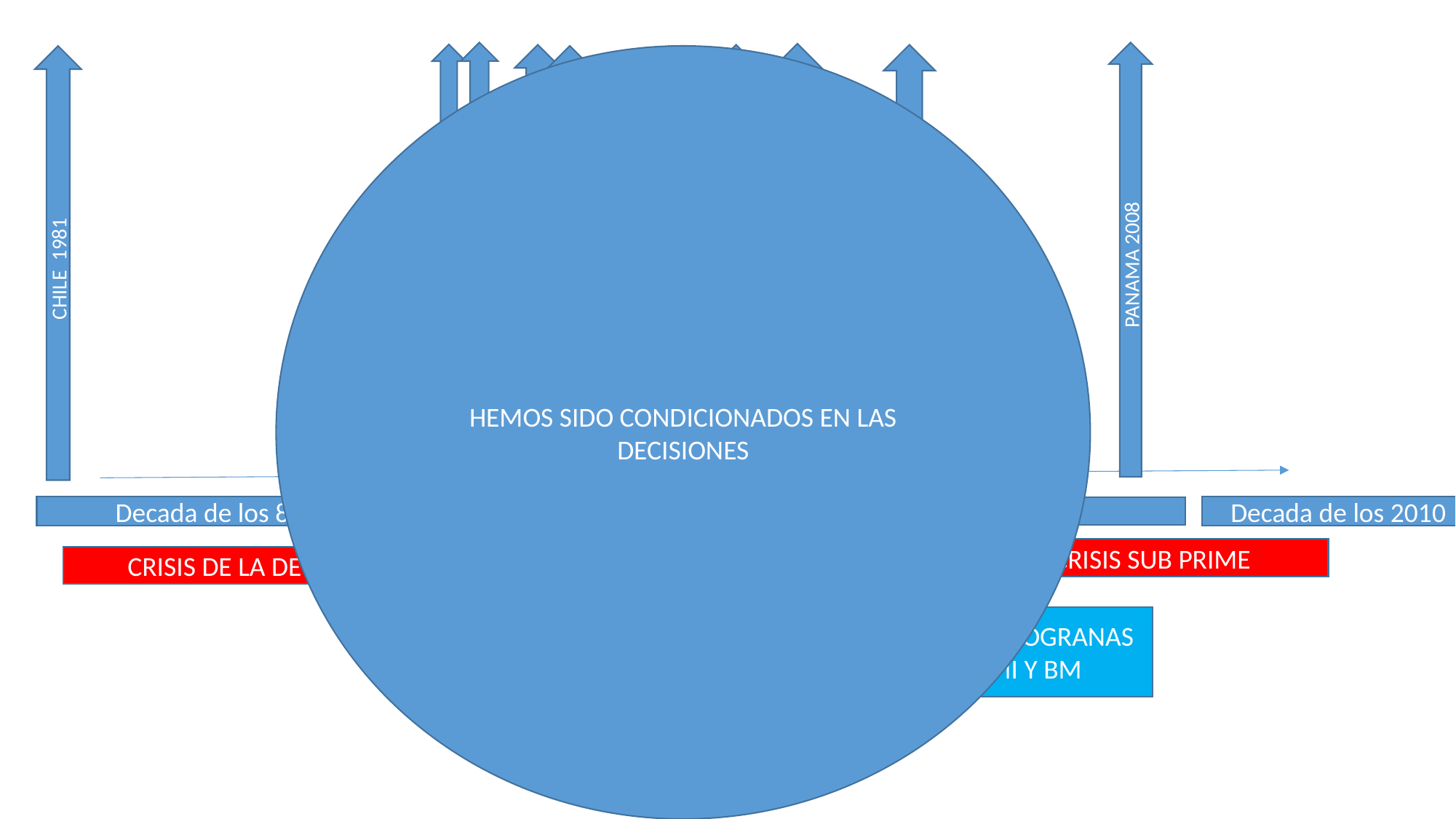

#
HEMOS SIDO CONDICIONADOS EN LAS DECISIONES
REPUBLICA DOMINICANA 2003
COSTAR RICA ECUADOR 2001
EL SALVADOR 1999
NICARAGUA 2000
BOLIVIA MEXICO VENEZUELA 1997
PANAMA 2008
URUGUAY 1996
CHILE  1981
ARGENTINA COLOMBIA 1994
PERU 1993
Decada de los 2010
Decada de los 80
Decada de los 2000
Decada de los 90
CRISIS SUB PRIME
CRISIS DE LA DEUDA
INFLUENCIA DEL CONSENSO DE  WASHINGTON Y PROGRANAS DE AJUSTE ESTRUCTURAL LIDERADOS POR FMI Y BM